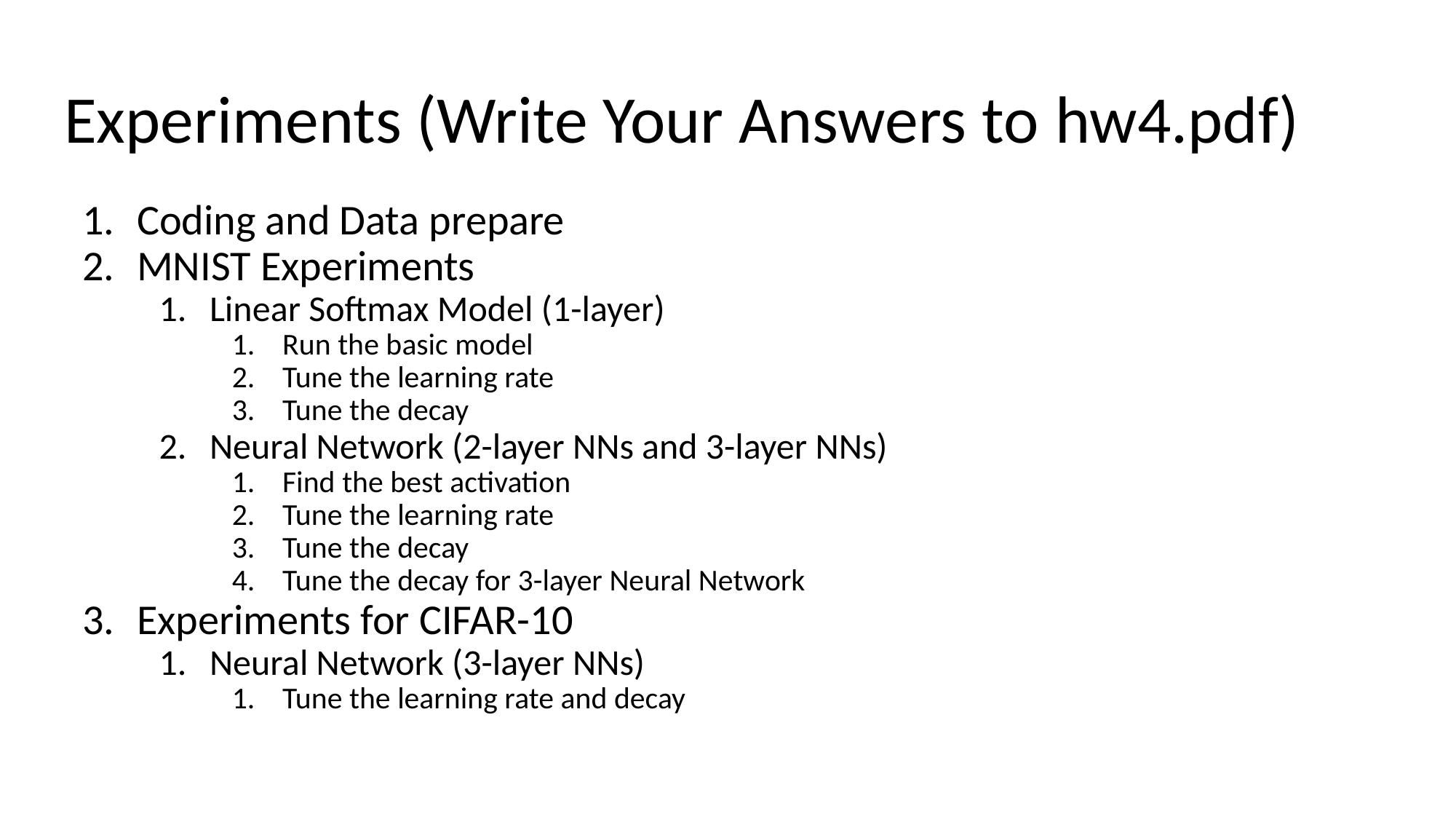

# Experiments (Write Your Answers to hw4.pdf)
Coding and Data prepare
MNIST Experiments
Linear Softmax Model (1-layer)
Run the basic model
Tune the learning rate
Tune the decay
Neural Network (2-layer NNs and 3-layer NNs)
Find the best activation
Tune the learning rate
Tune the decay
Tune the decay for 3-layer Neural Network
Experiments for CIFAR-10
Neural Network (3-layer NNs)
Tune the learning rate and decay